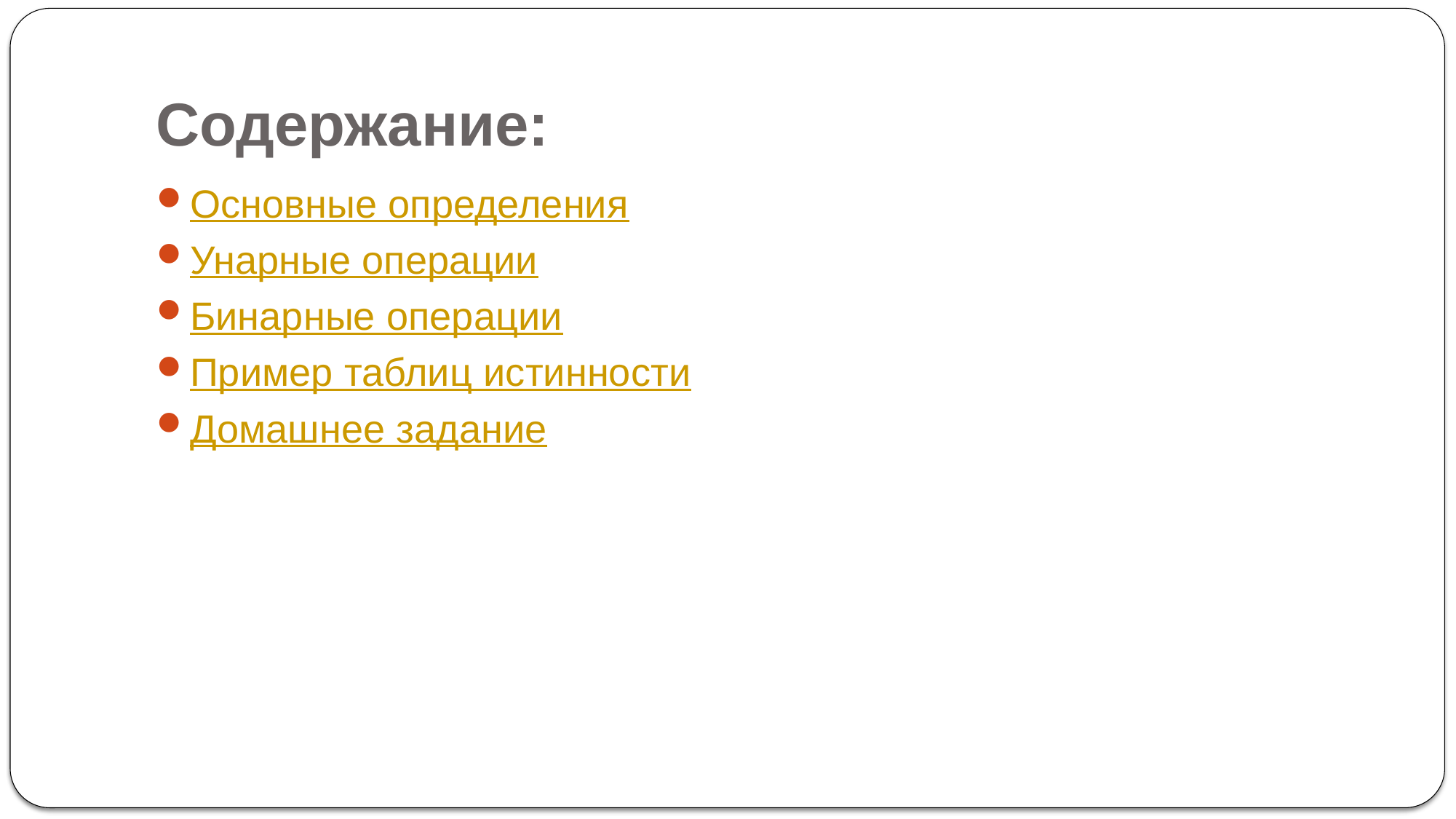

# Содержание:
Основные определения
Унарные операции
Бинарные операции
Пример таблиц истинности
Домашнее задание